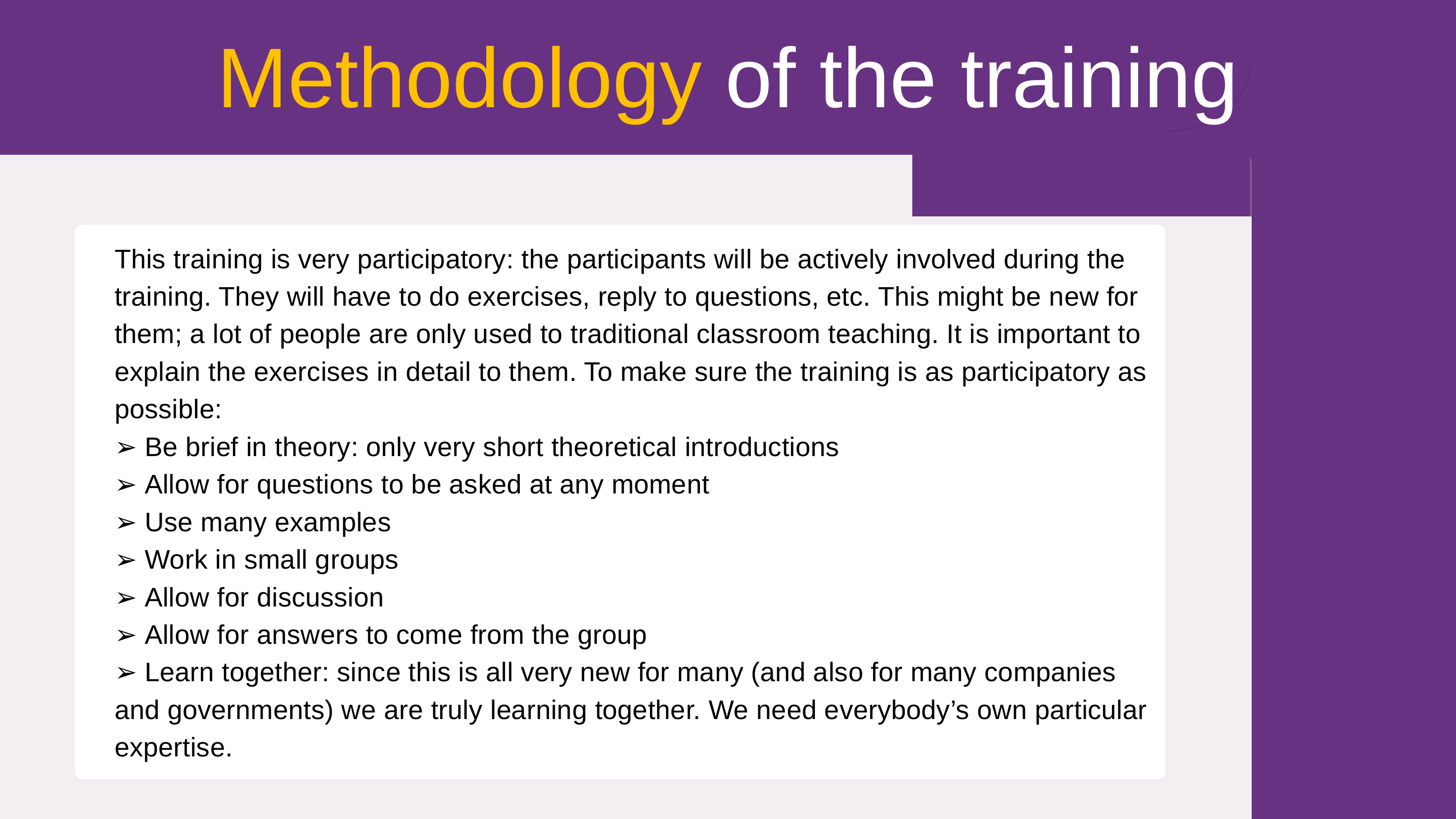

Methodology of the training

This training is very participatory: the participants will be actively involved during the training. They will have to do exercises, reply to questions, etc. This might be new for them; a lot of people are only used to traditional classroom teaching. It is important to explain the exercises in detail to them. To make sure the training is as participatory as possible:
➢ Be brief in theory: only very short theoretical introductions
➢ Allow for questions to be asked at any moment
➢ Use many examples
➢ Work in small groups
➢ Allow for discussion
➢ Allow for answers to come from the group
➢ Learn together: since this is all very new for many (and also for many companies and governments) we are truly learning together. We need everybody’s own particular expertise.